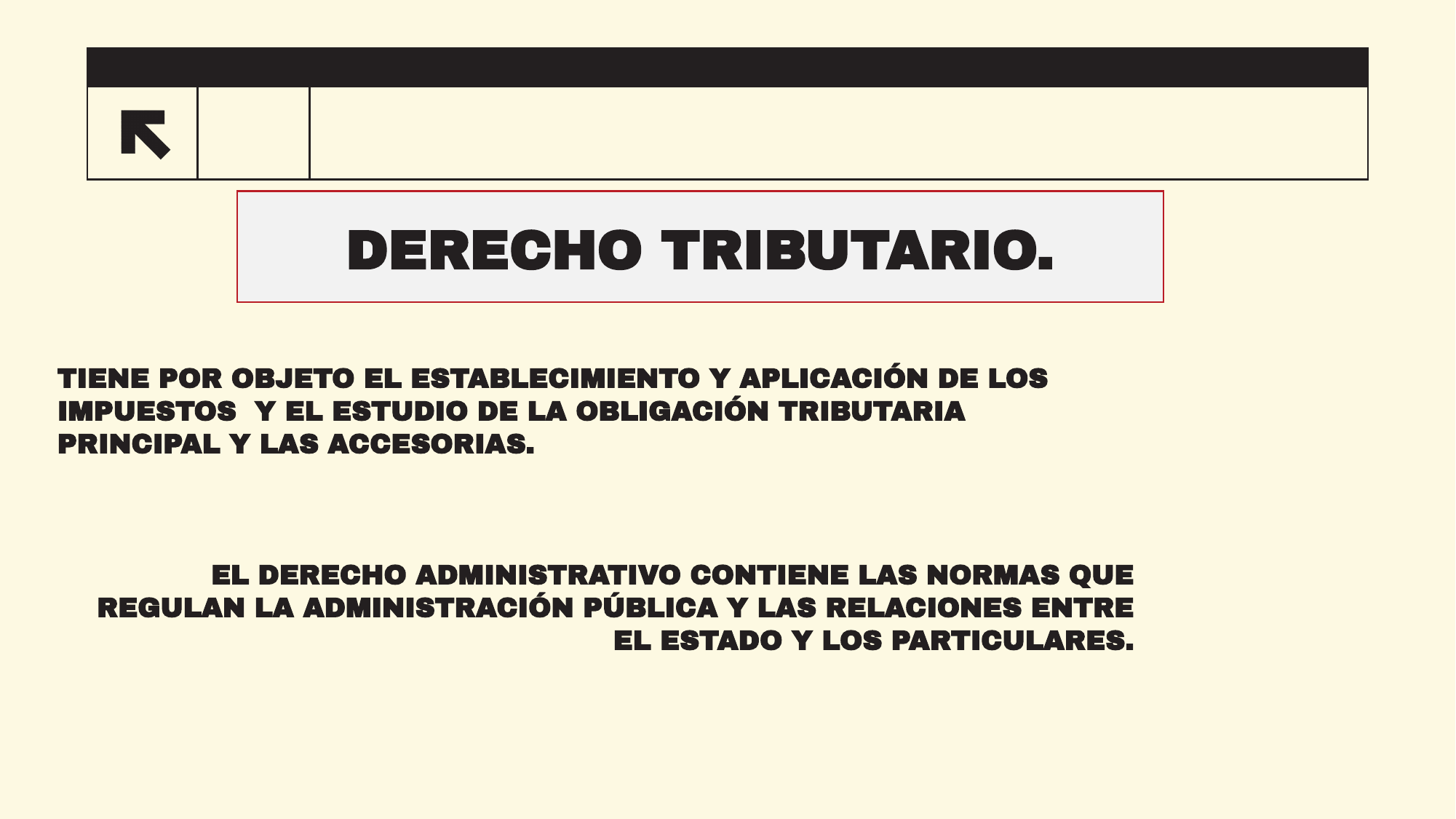

9
DERECHO TRIBUTARIO.
TIENE POR OBJETO EL ESTABLECIMIENTO Y APLICACIÓN DE LOS IMPUESTOS  Y EL ESTUDIO DE LA OBLIGACIÓN TRIBUTARIA PRINCIPAL Y LAS ACCESORIAS.

EL DERECHO ADMINISTRATIVO CONTIENE LAS NORMAS QUE REGULAN LA ADMINISTRACIÓN PÚBLICA Y LAS RELACIONES ENTRE EL ESTADO Y LOS PARTICULARES.